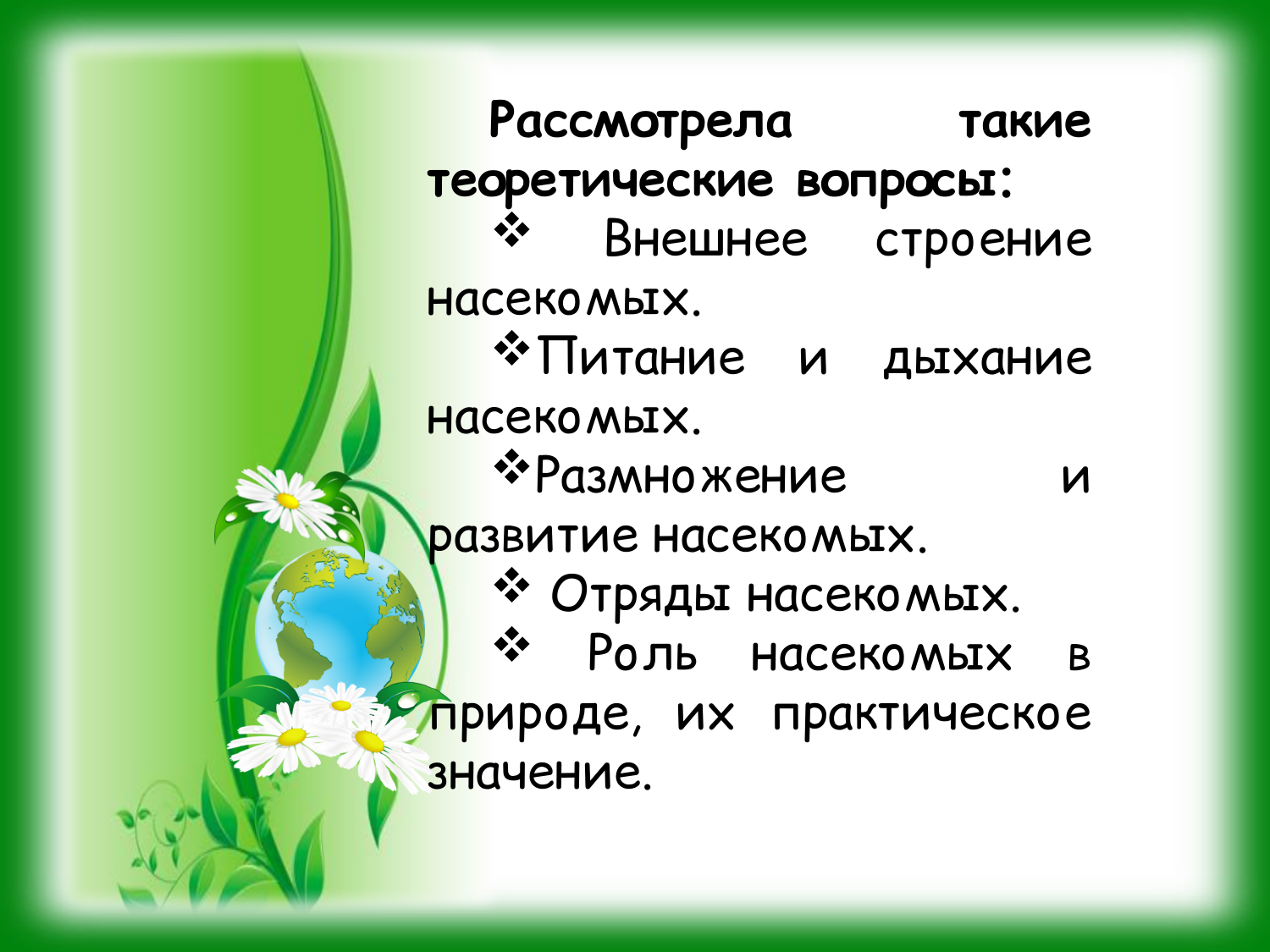

Рассмотрела такие теоретические вопросы:
 Внешнее строение насекомых.
Питание и дыхание насекомых.
Размножение и развитие насекомых.
 Отряды насекомых.
 Роль насекомых в природе, их практическое значение.